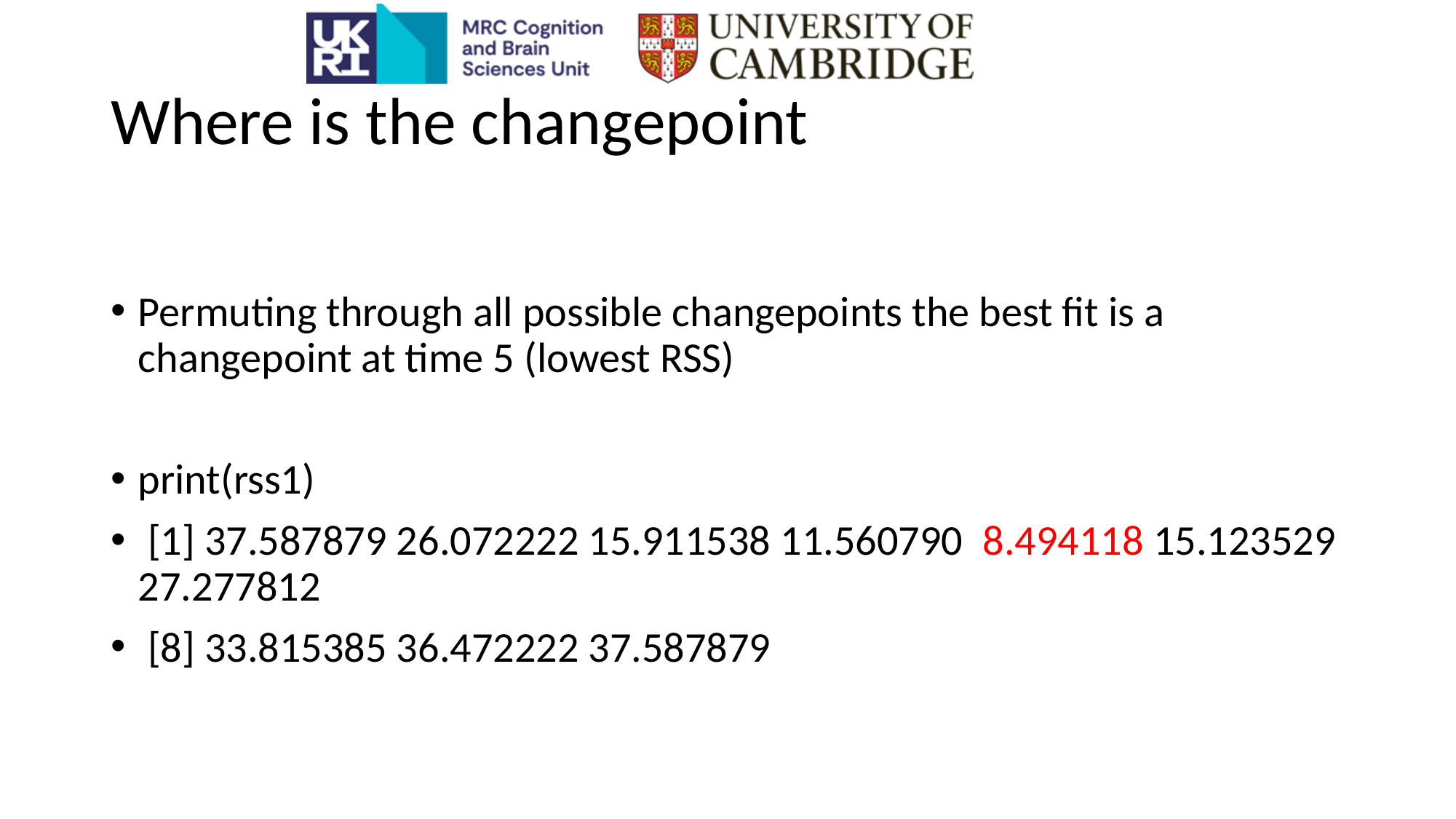

# Where is the changepoint

Permuting through all possible changepoints the best fit is a changepoint at time 5 (lowest RSS)

print(rss1)
 [1] 37.587879 26.072222 15.911538 11.560790  8.494118 15.123529 27.277812
 [8] 33.815385 36.472222 37.587879